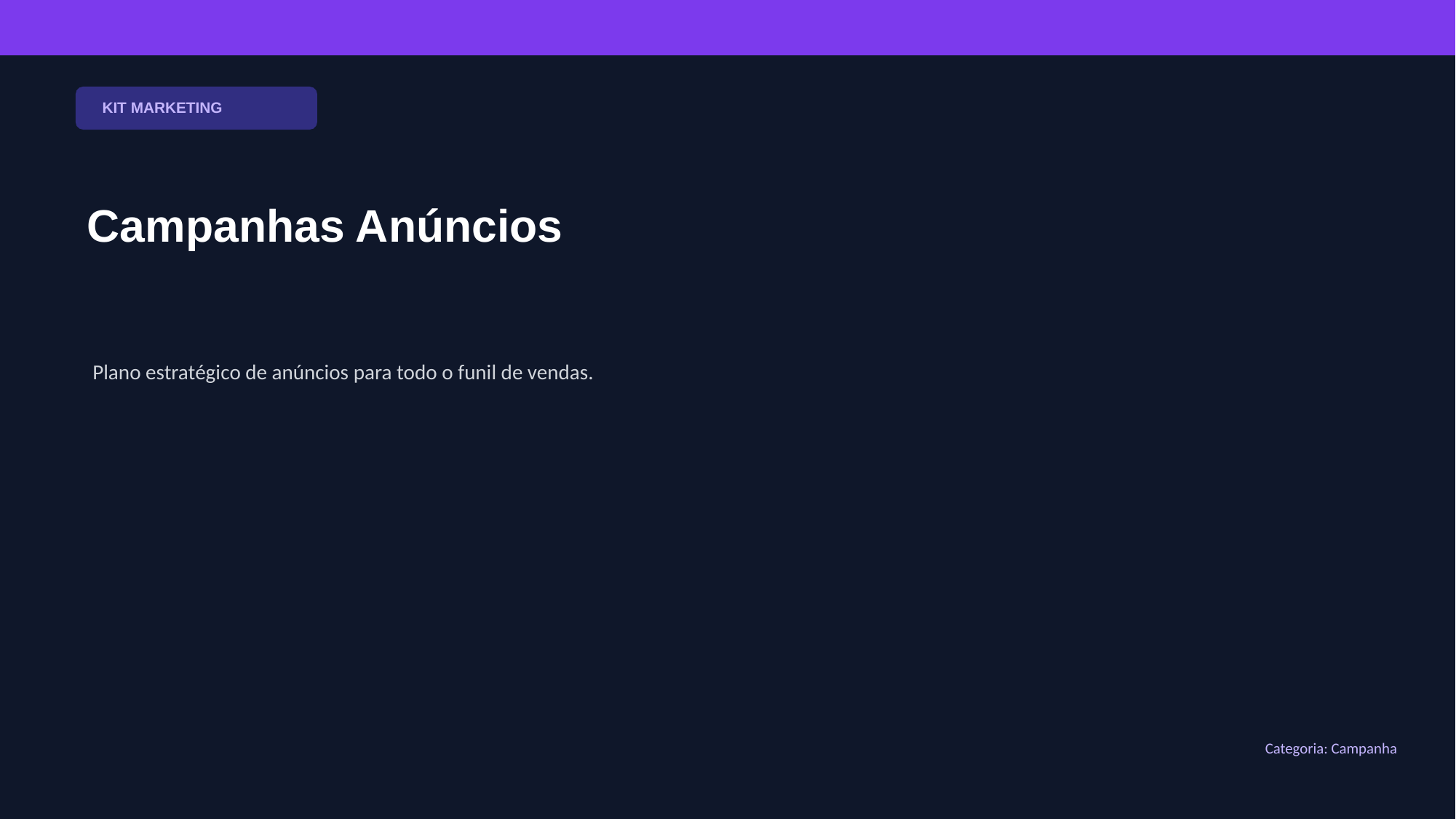

KIT MARKETING
Campanhas Anúncios
Plano estratégico de anúncios para todo o funil de vendas.
Categoria: Campanha